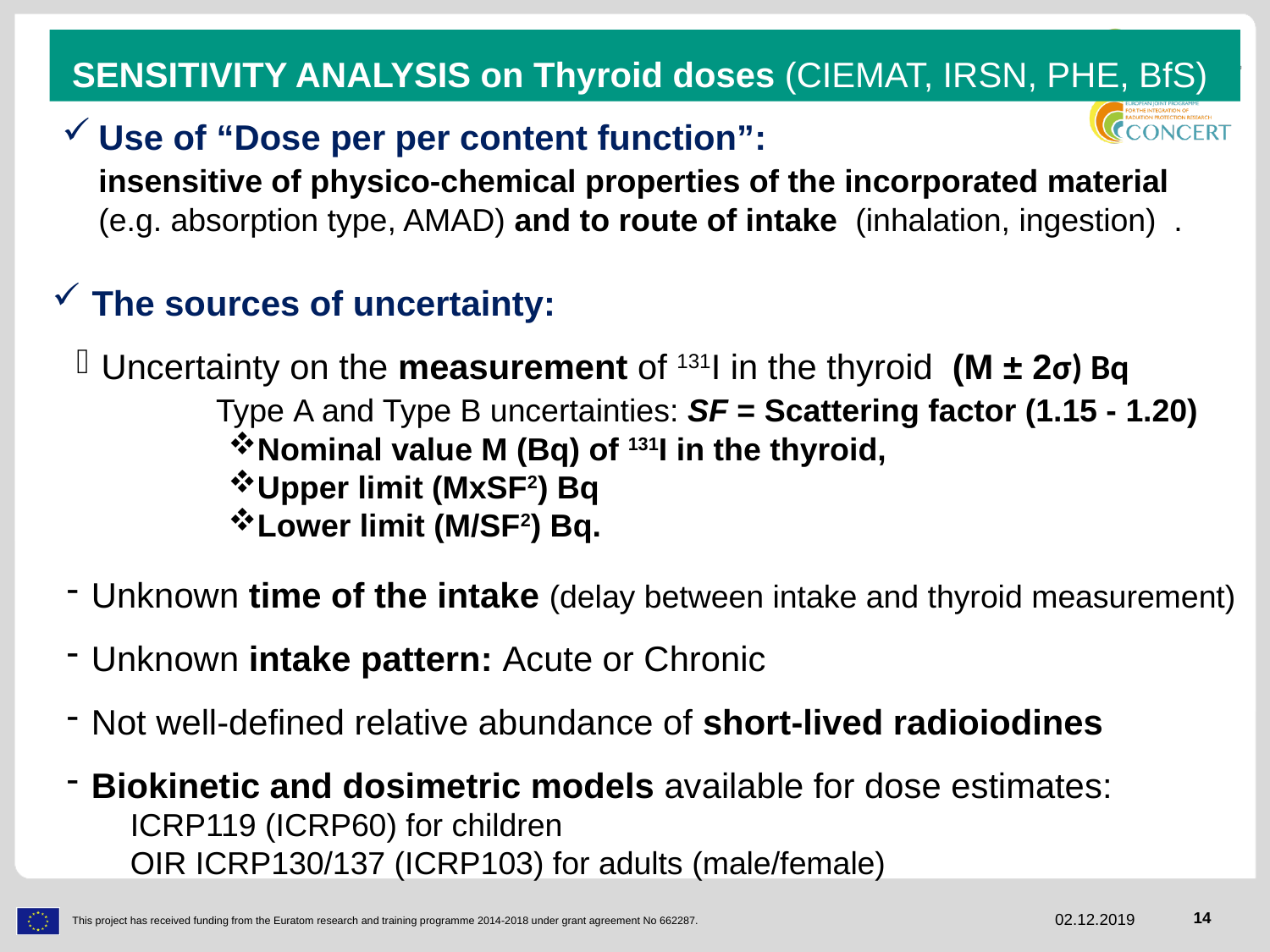

SENSITIVITY ANALYSIS on Thyroid doses (CIEMAT, IRSN, PHE, BfS)
Use of “Dose per per content function”:
  	insensitive of physico-chemical properties of the incorporated material (e.g. absorption type, AMAD) and to route of intake  (inhalation, ingestion)  .

The sources of uncertainty:
Uncertainty on the measurement of 131I in the thyroid  (M ± 2σ) Bq
		Type A and Type B uncertainties: SF = Scattering factor (1.15 - 1.20)
Nominal value M (Bq) of 131I in the thyroid,
Upper limit (MxSF2) Bq
Lower limit (M/SF2) Bq.

Unknown time of the intake (delay between intake and thyroid measurement)
Unknown intake pattern: Acute or Chronic
Not well-defined relative abundance of short-lived radioiodines
Biokinetic and dosimetric models available for dose estimates:
ICRP119 (ICRP60) for children
OIR ICRP130/137 (ICRP103) for adults (male/female)